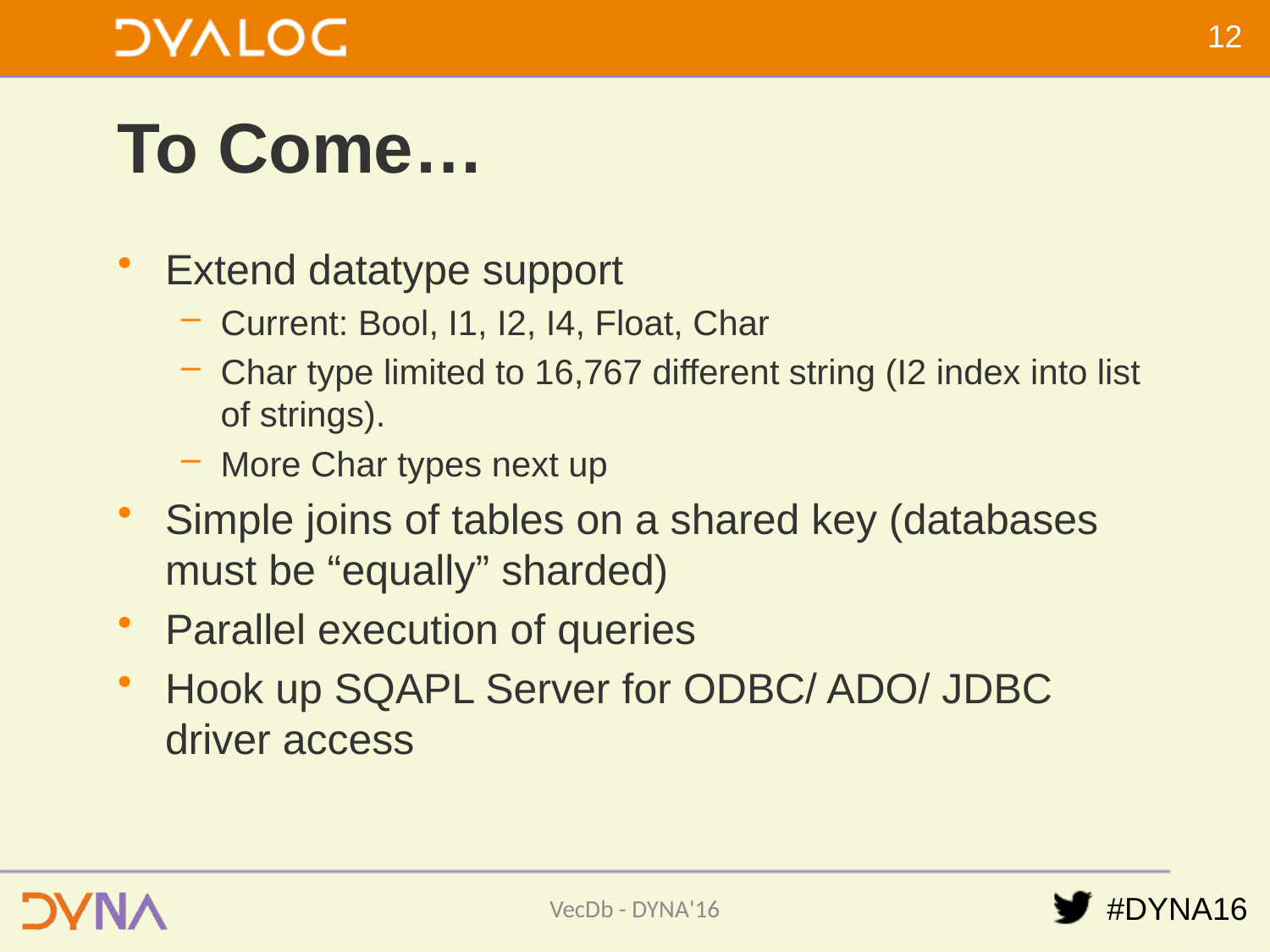

12
# To Come…
Extend datatype support
Current: Bool, I1, I2, I4, Float, Char
Char type limited to 16,767 different string (I2 index into list of strings).
More Char types next up
Simple joins of tables on a shared key (databases must be “equally” sharded)
Parallel execution of queries
Hook up SQAPL Server for ODBC/ ADO/ JDBC driver access

VecDb - DYNA'16